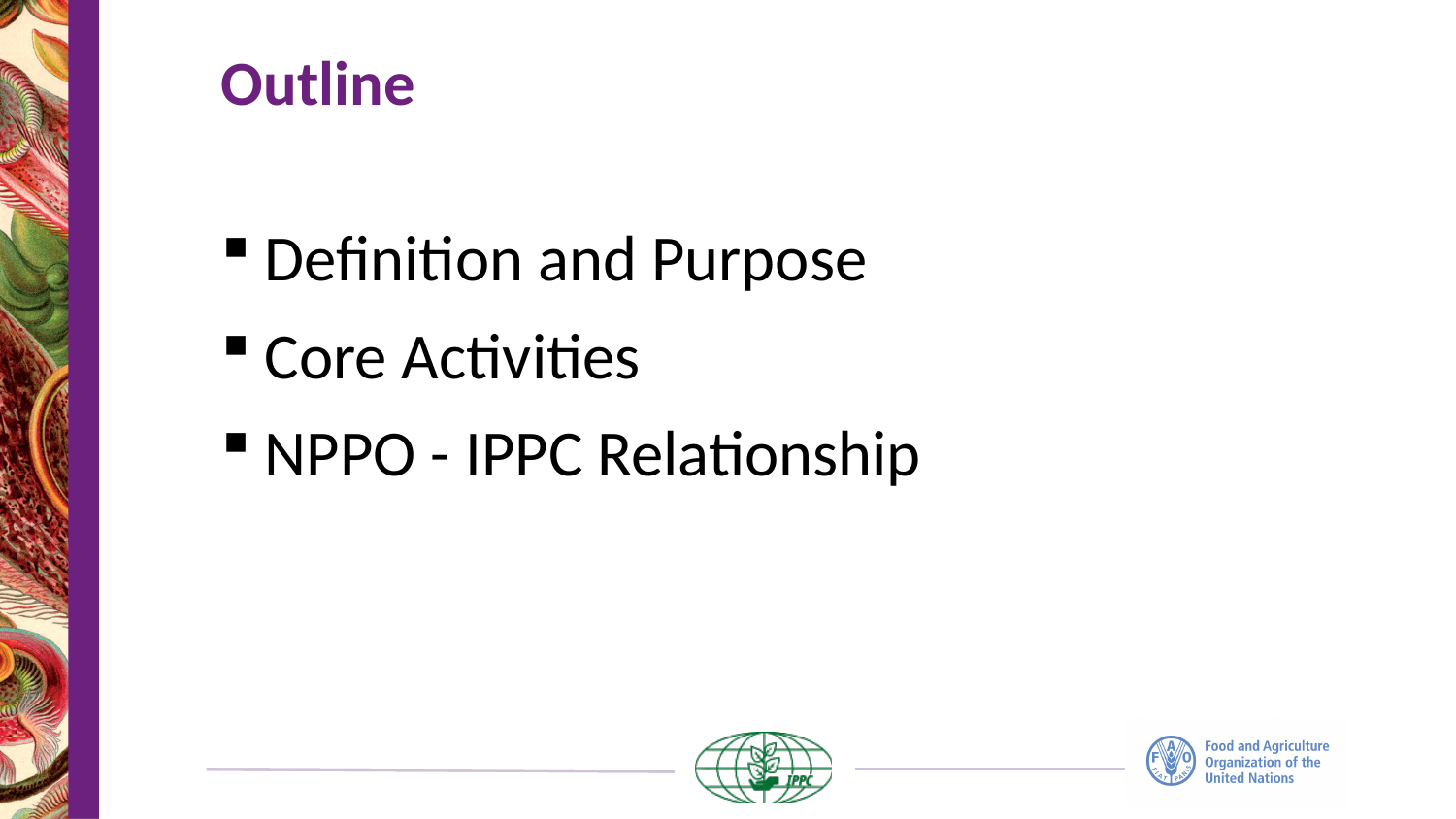

# Outline
Definition and Purpose
Core Activities
NPPO - IPPC Relationship